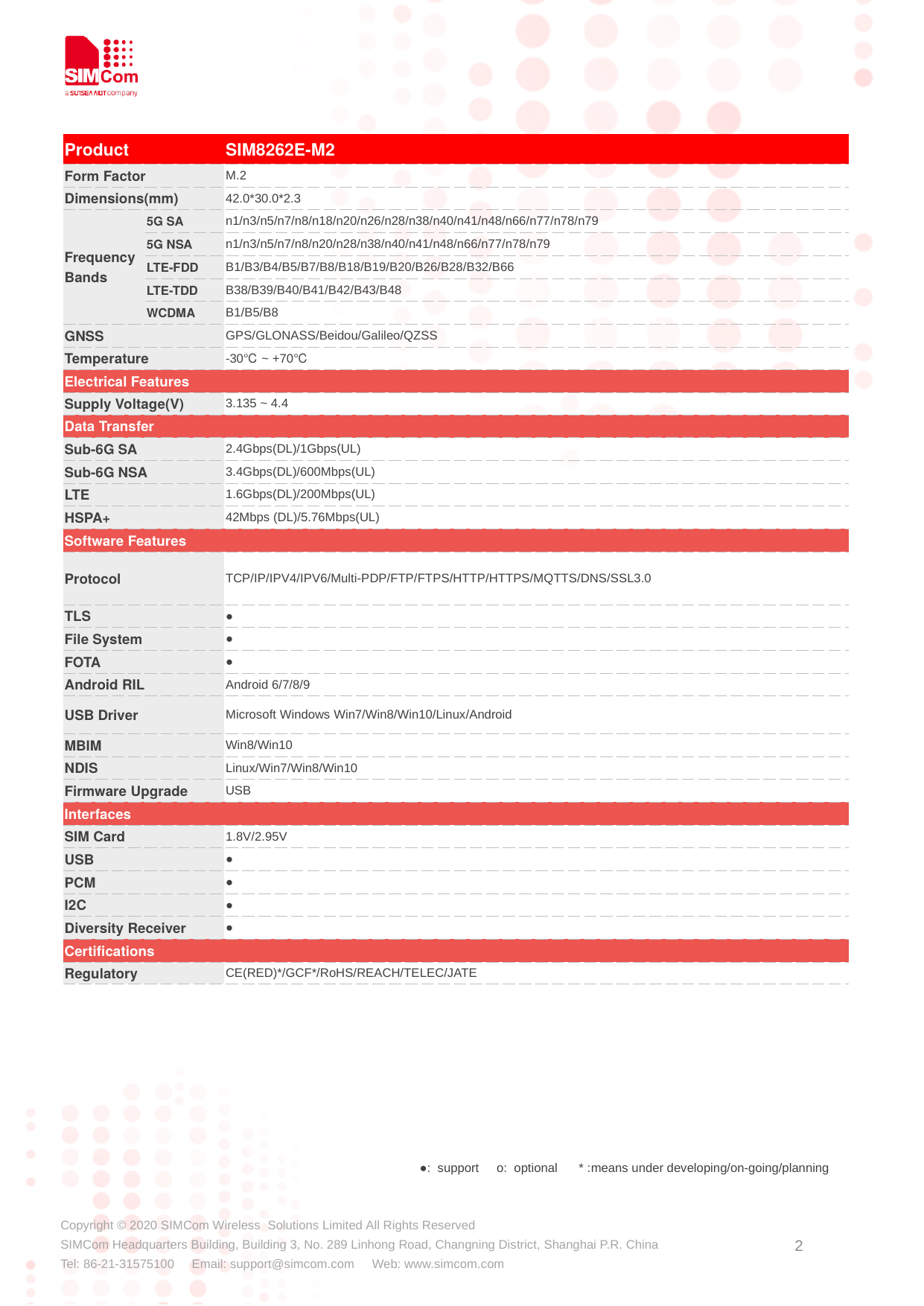

| Product |  | SIM8262E-M2 |
| --- | --- | --- |
| Form Factor |  | M.2 |
| Dimensions(mm) |  | 42.0\*30.0\*2.3 |
| Frequency Bands | 5G SA | n1/n3/n5/n7/n8/n18/n20/n26/n28/n38/n40/n41/n48/n66/n77/n78/n79 |
|  | 5G NSA | n1/n3/n5/n7/n8/n20/n28/n38/n40/n41/n48/n66/n77/n78/n79 |
|  | LTE-FDD | B1/B3/B4/B5/B7/B8/B18/B19/B20/B26/B28/B32/B66 |
|  | LTE-TDD | B38/B39/B40/B41/B42/B43/B48 |
|  | WCDMA | B1/B5/B8 |
| GNSS |  | GPS/GLONASS/Beidou/Galileo/QZSS |
| Temperature |  | -30℃ ~ +70℃ |
| Electrical Features |  |  |
| Supply Voltage(V) |  | 3.135 ~ 4.4 |
| Data Transfer |  |  |
| Sub-6G SA |  | 2.4Gbps(DL)/1Gbps(UL) |
| Sub-6G NSA |  | 3.4Gbps(DL)/600Mbps(UL) |
| LTE |  | 1.6Gbps(DL)/200Mbps(UL) |
| HSPA+ |  | 42Mbps (DL)/5.76Mbps(UL) |
| Software Features |  |  |
| Protocol |  | TCP/IP/IPV4/IPV6/Multi-PDP/FTP/FTPS/HTTP/HTTPS/MQTTS/DNS/SSL3.0 |
| TLS |  | ● |
| File System |  | ● |
| FOTA |  | ● |
| Android RIL |  | Android 6/7/8/9 |
| USB Driver |  | Microsoft Windows Win7/Win8/Win10/Linux/Android |
| MBIM |  | Win8/Win10 |
| NDIS |  | Linux/Win7/Win8/Win10 |
| Firmware Upgrade |  | USB |
| Interfaces |  |  |
| SIM Card |  | 1.8V/2.95V |
| USB |  | ● |
| PCM |  | ● |
| I2C |  | ● |
| Diversity Receiver |  | ● |
| Certifications |  |  |
| Regulatory |  | CE(RED)\*/GCF\*/RoHS/REACH/TELEC/JATE |
●:  support     o:  optional      * :means under developing/on-going/planning